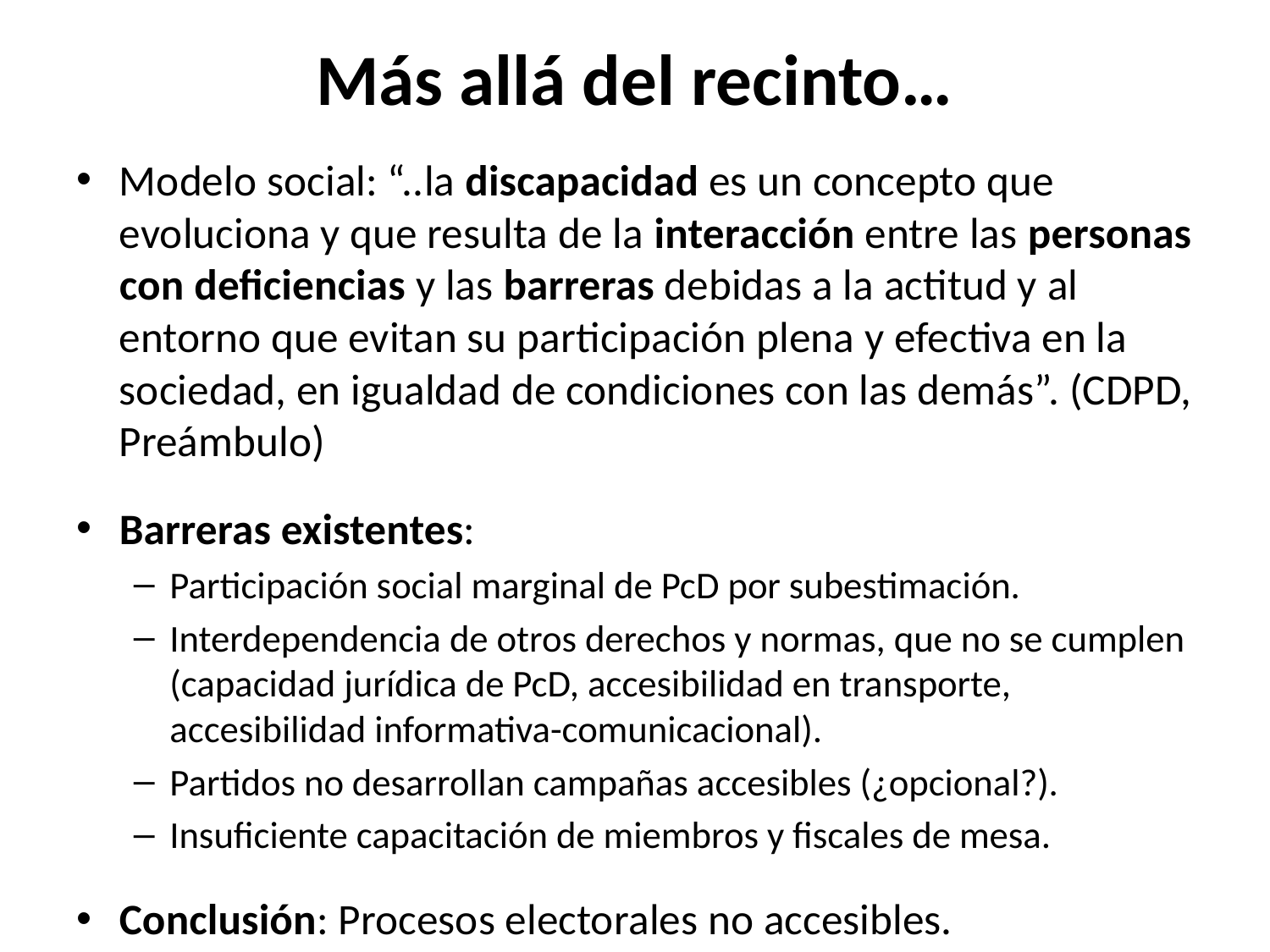

Más allá del recinto…
Modelo social: “..la discapacidad es un concepto que evoluciona y que resulta de la interacción entre las personas con deficiencias y las barreras debidas a la actitud y al entorno que evitan su participación plena y efectiva en la sociedad, en igualdad de condiciones con las demás”. (CDPD, Preámbulo)

Barreras existentes:
Participación social marginal de PcD por subestimación.
Interdependencia de otros derechos y normas, que no se cumplen (capacidad jurídica de PcD, accesibilidad en transporte, accesibilidad informativa-comunicacional).
Partidos no desarrollan campañas accesibles (¿opcional?).
Insuficiente capacitación de miembros y fiscales de mesa.

Conclusión: Procesos electorales no accesibles.